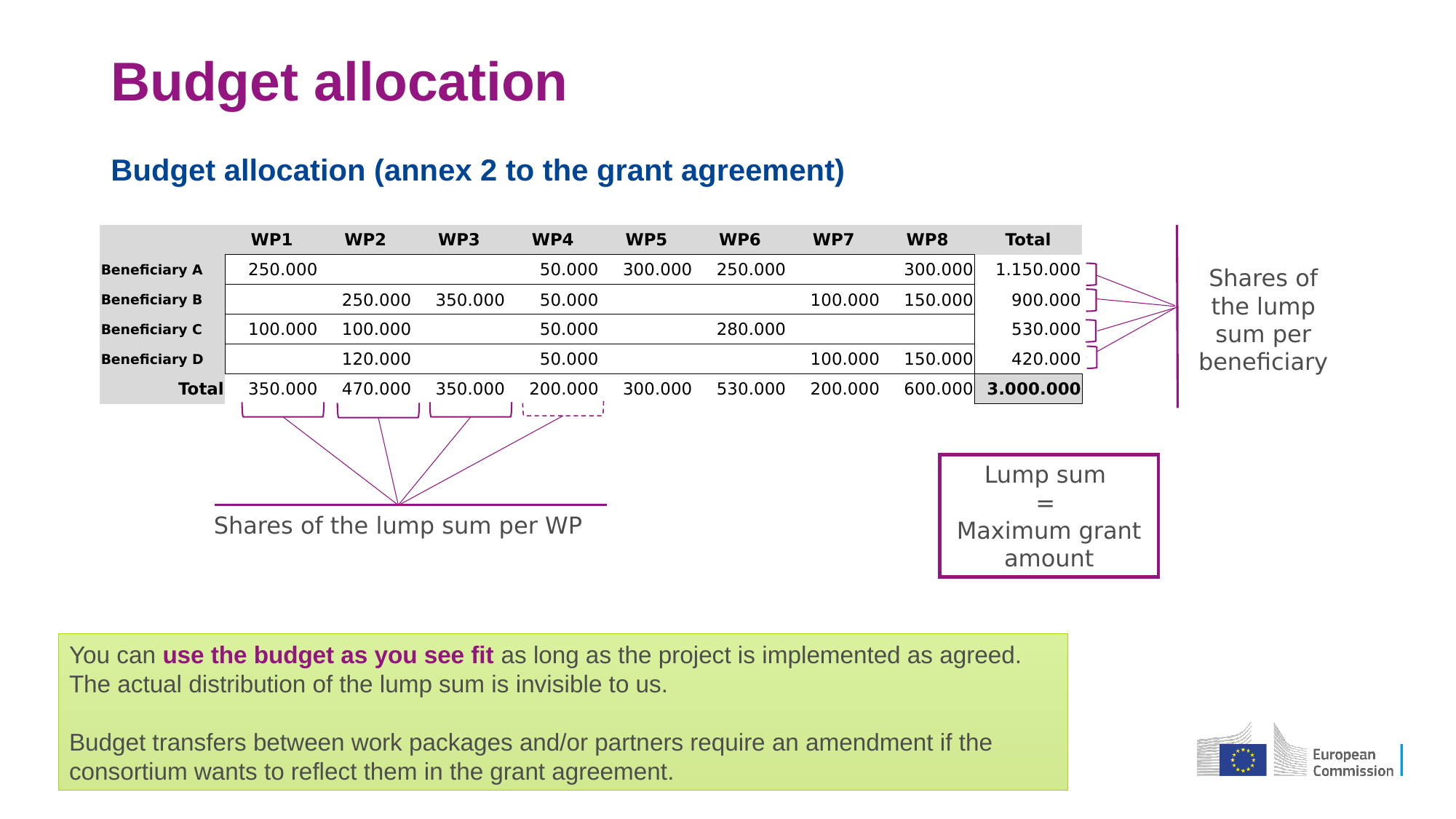

# Budget allocation
Budget allocation (annex 2 to the grant agreement)

|  | WP1 | WP2 | WP3 | WP4 | WP5 | WP6 | WP7 | WP8 | Total |
| --- | --- | --- | --- | --- | --- | --- | --- | --- | --- |
| Beneficiary A | 250.000 |  |  | 50.000 | 300.000 | 250.000 |  | 300.000 | 1.150.000 |
| Beneficiary B |  | 250.000 | 350.000 | 50.000 |  |  | 100.000 | 150.000 | 900.000 |
| Beneficiary C | 100.000 | 100.000 |  | 50.000 |  | 280.000 |  |  | 530.000 |
| Beneficiary D |  | 120.000 |  | 50.000 |  |  | 100.000 | 150.000 | 420.000 |
| Total | 350.000 | 470.000 | 350.000 | 200.000 | 300.000 | 530.000 | 200.000 | 600.000 | 3.000.000 |
Shares of the lump sum per beneficiary

Shares of the lump sum per WP
Lump sum
=
Maximum grant amount
You can use the budget as you see fit as long as the project is implemented as agreed. The actual distribution of the lump sum is invisible to us.

Budget transfers between work packages and/or partners require an amendment if the consortium wants to reflect them in the grant agreement.